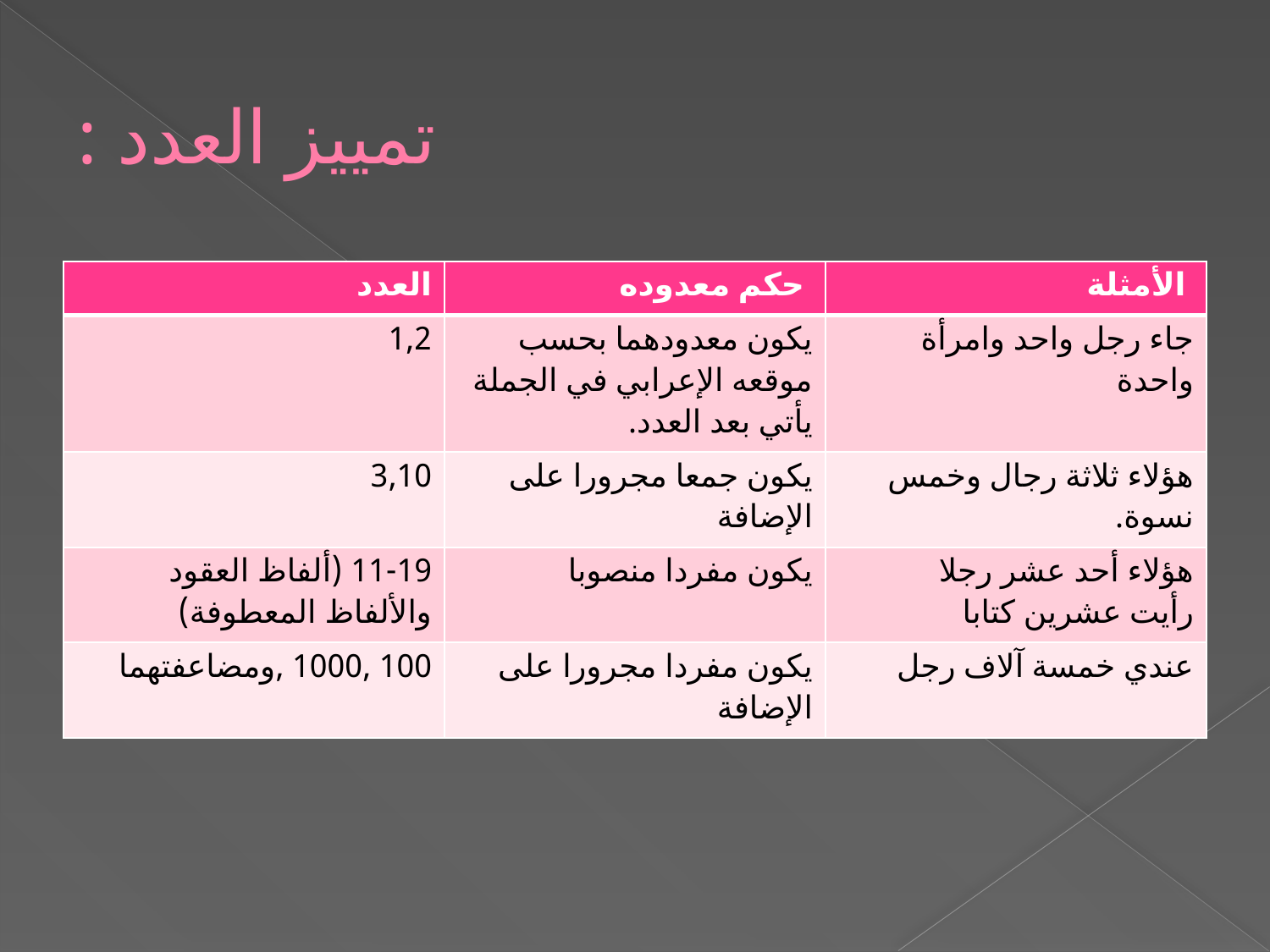

# تمييز العدد :
| العدد | حكم معدوده | الأمثلة |
| --- | --- | --- |
| 1,2 | يكون معدودهما بحسب موقعه الإعرابي في الجملة يأتي بعد العدد. | جاء رجل واحد وامرأة واحدة |
| 3,10 | يكون جمعا مجرورا على الإضافة | هؤلاء ثلاثة رجال وخمس نسوة. |
| 11-19 (ألفاظ العقود والألفاظ المعطوفة) | يكون مفردا منصوبا | هؤلاء أحد عشر رجلا رأيت عشرين كتابا |
| 100 ,1000 ,ومضاعفتهما | يكون مفردا مجرورا على الإضافة | عندي خمسة آلاف رجل |